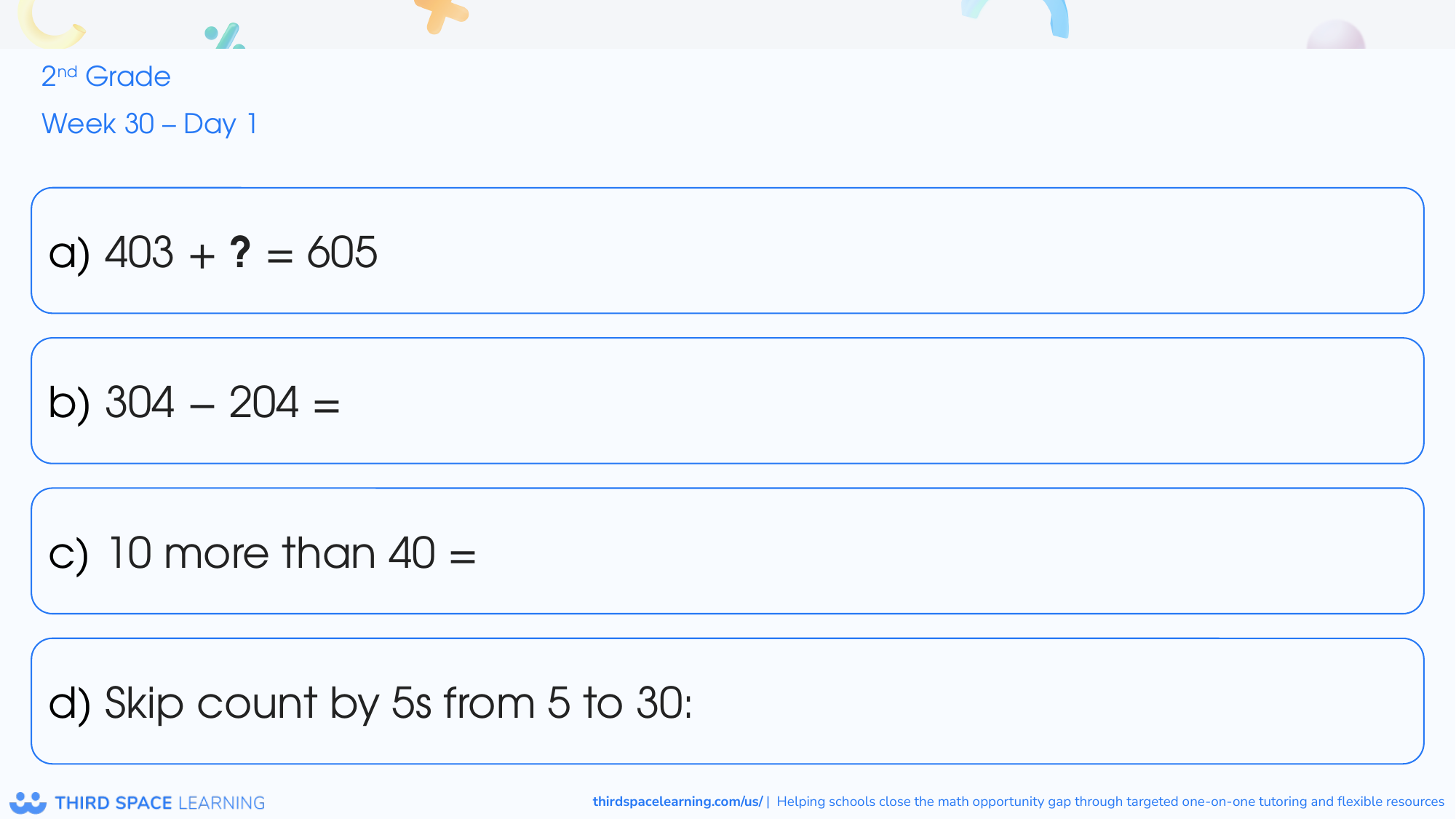

2nd Grade
Week 30 – Day 1
403 + ? = 605
304 − 204 =
10 more than 40 =
Skip count by 5s from 5 to 30: